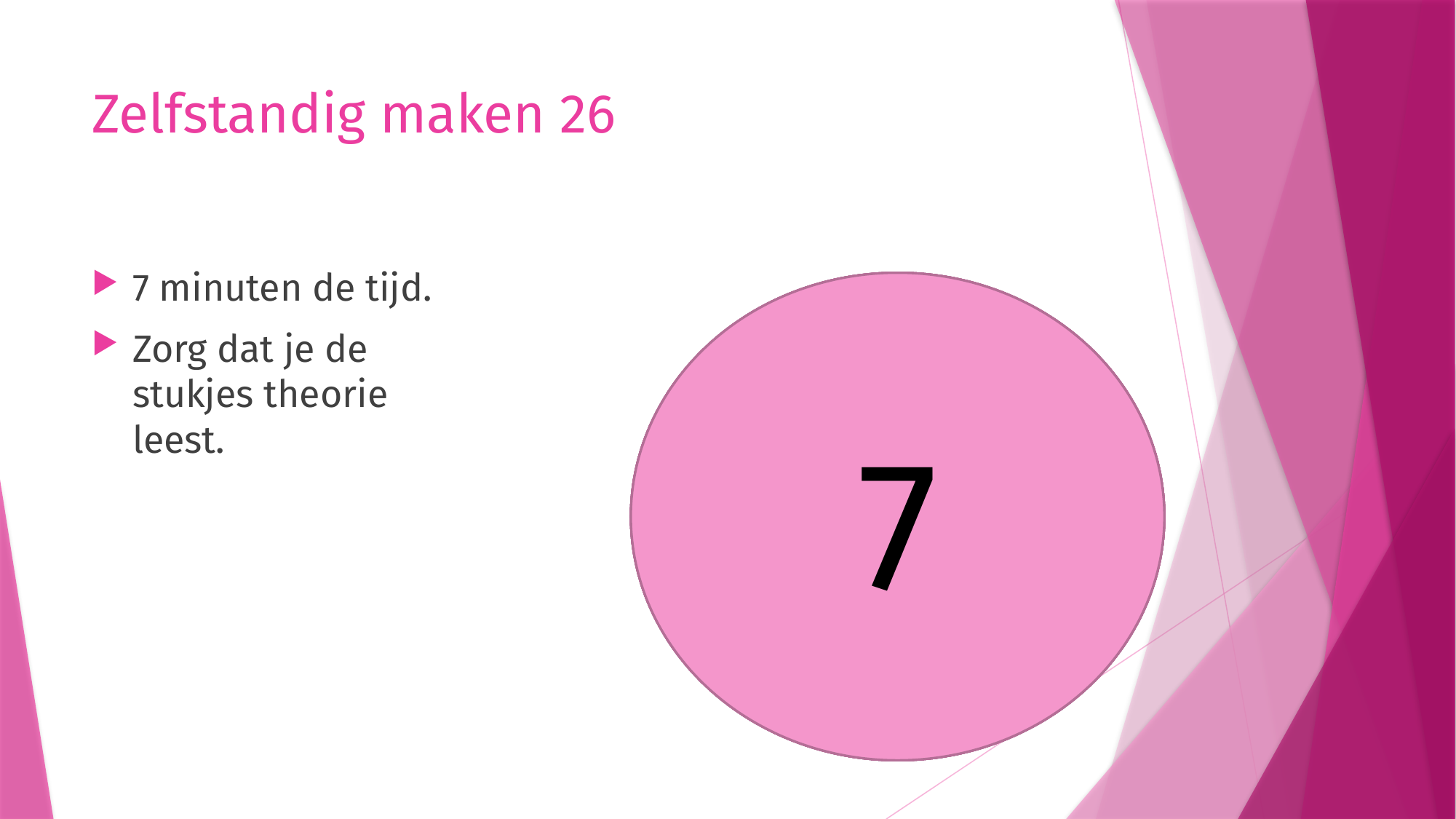

# Zelfstandig maken 26
7 minuten de tijd.
Zorg dat je de stukjes theorie leest.

5
6
7
4
3
1
2